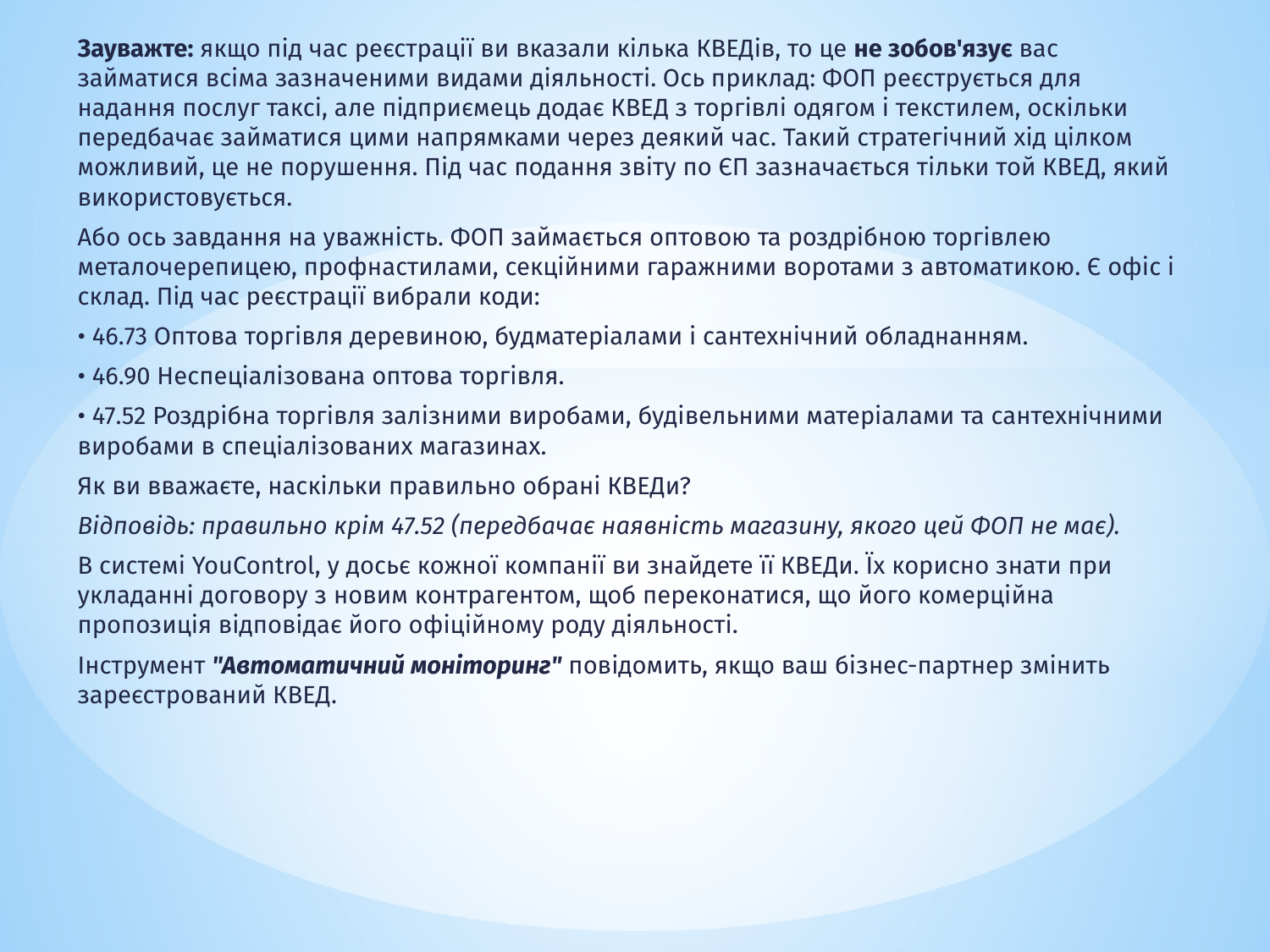

Зауважте: якщо під час реєстрації ви вказали кілька КВЕДів, то це не зобов'язує вас займатися всіма зазначеними видами діяльності. Ось приклад: ФОП реєструється для надання послуг таксі, але підприємець додає КВЕД з торгівлі одягом і текстилем, оскільки передбачає займатися цими напрямками через деякий час. Такий стратегічний хід цілком можливий, це не порушення. Під час подання звіту по ЄП зазначається тільки той КВЕД, який використовується.
Або ось завдання на уважність. ФОП займається оптовою та роздрібною торгівлею металочерепицею, профнастилами, секційними гаражними воротами з автоматикою. Є офіс і склад. Під час реєстрації вибрали коди:
• 46.73 Оптова торгівля деревиною, будматеріалами і сантехнічний обладнанням.
• 46.90 Неспеціалізована оптова торгівля.
• 47.52 Роздрібна торгівля залізними виробами, будівельними матеріалами та сантехнічними виробами в спеціалізованих магазинах.
Як ви вважаєте, наскільки правильно обрані КВЕДи?
Відповідь: правильно крім 47.52 (передбачає наявність магазину, якого цей ФОП не має).
В системі YouControl, у досьє кожної компанії ви знайдете її КВЕДи. Їх корисно знати при укладанні договору з новим контрагентом, щоб переконатися, що його комерційна пропозиція відповідає його офіційному роду діяльності.
Інструмент "Автоматичний моніторинг" повідомить, якщо ваш бізнес-партнер змінить зареєстрований КВЕД.